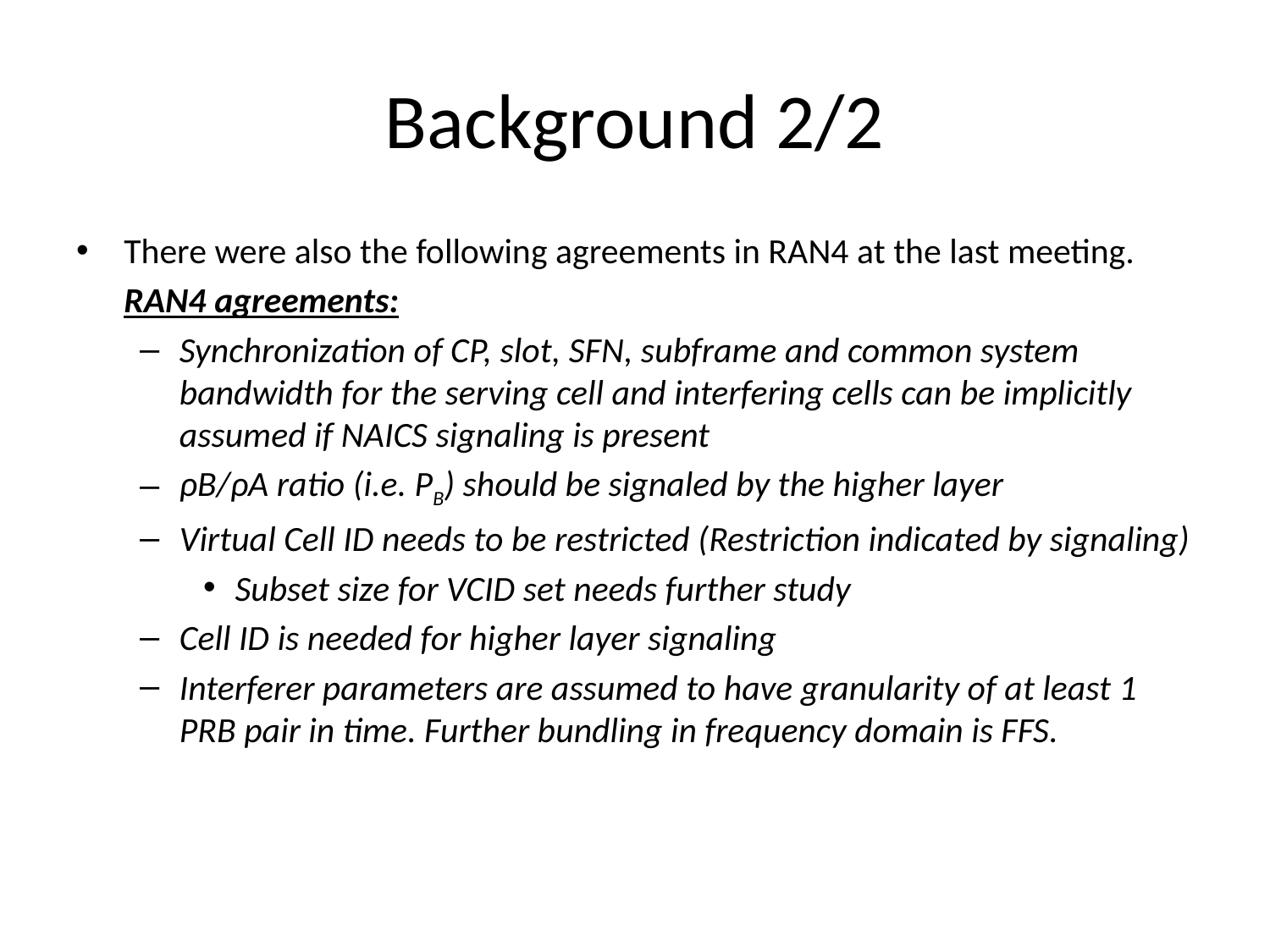

# Background 2/2
There were also the following agreements in RAN4 at the last meeting.
 	RAN4 agreements:
Synchronization of CP, slot, SFN, subframe and common system bandwidth for the serving cell and interfering cells can be implicitly assumed if NAICS signaling is present
ρB/ρA ratio (i.e. PB) should be signaled by the higher layer
Virtual Cell ID needs to be restricted (Restriction indicated by signaling)
Subset size for VCID set needs further study
Cell ID is needed for higher layer signaling
Interferer parameters are assumed to have granularity of at least 1 PRB pair in time. Further bundling in frequency domain is FFS.